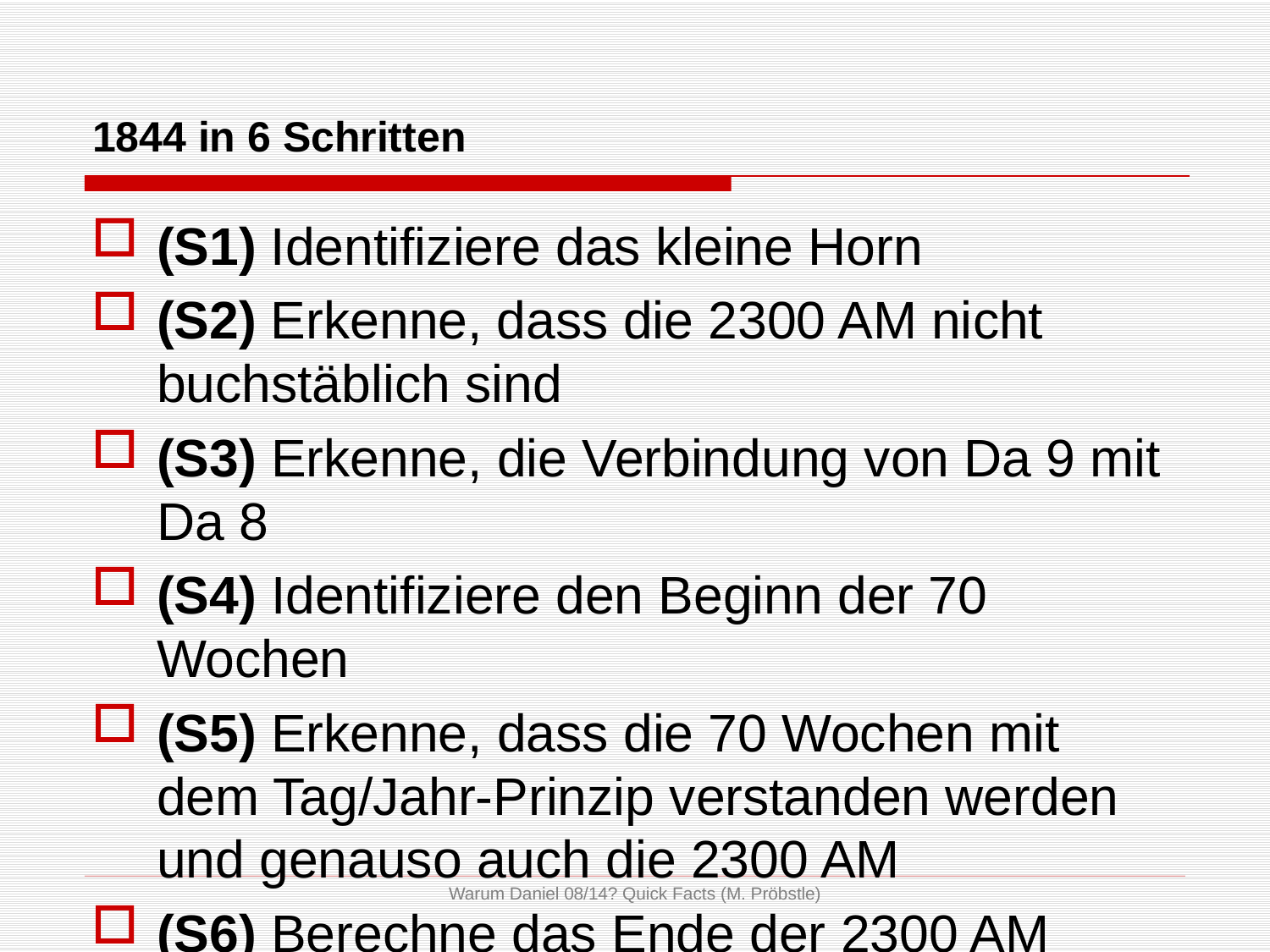

# 1844 in 6 Schritten
(S1) Identifiziere das kleine Horn
(S2) Erkenne, dass die 2300 AM nicht buchstäblich sind
(S3) Erkenne, die Verbindung von Da 9 mit Da 8
(S4) Identifiziere den Beginn der 70 Wochen
(S5) Erkenne, dass die 70 Wochen mit dem Tag/Jahr-Prinzip verstanden werden und genauso auch die 2300 AM
(S6) Berechne das Ende der 2300 AM

Warum Daniel 08/14? Quick Facts (M. Pröbstle)